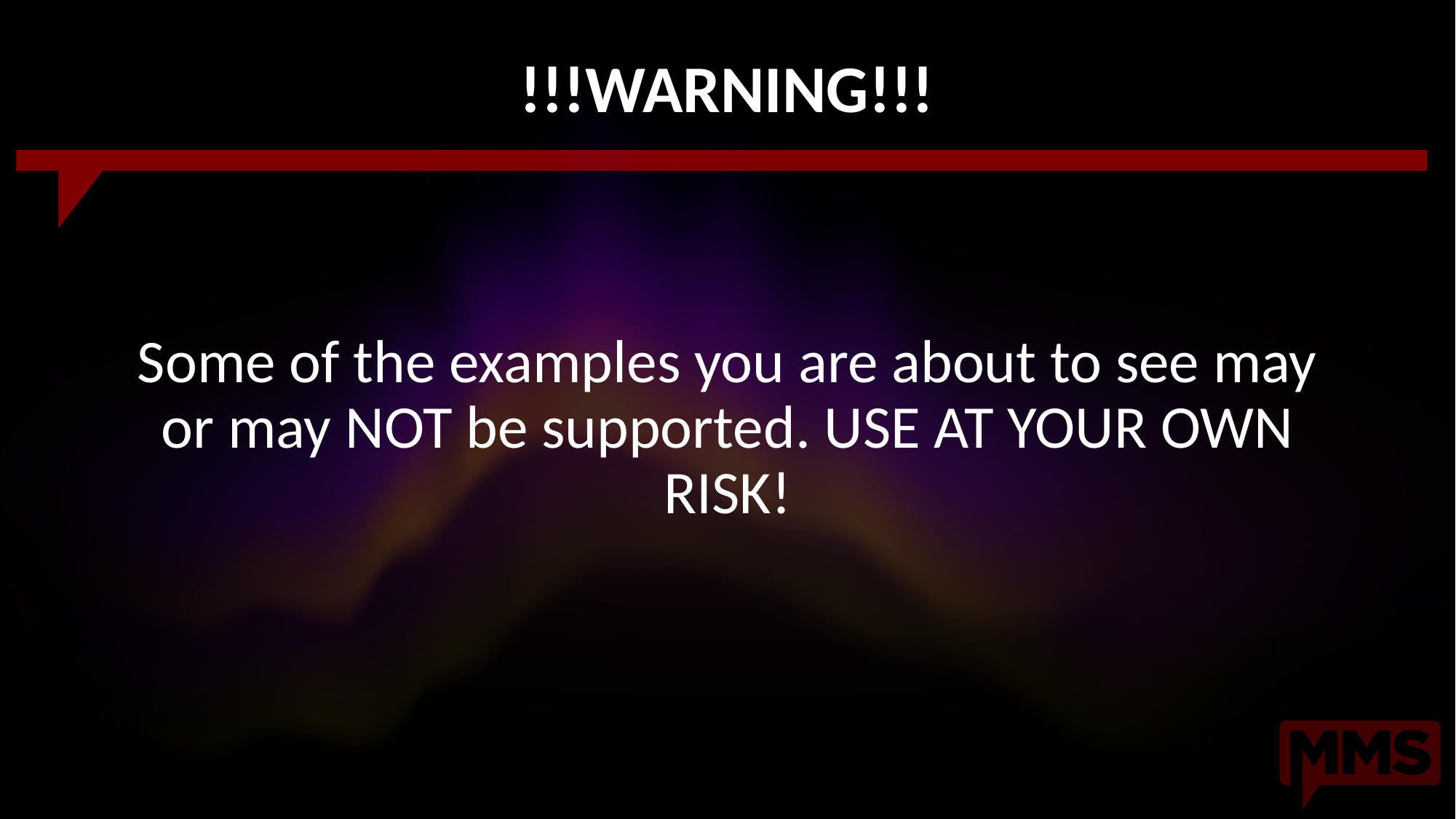

# !!!WARNING!!!
Some of the examples you are about to see may or may NOT be supported. USE AT YOUR OWN RISK!